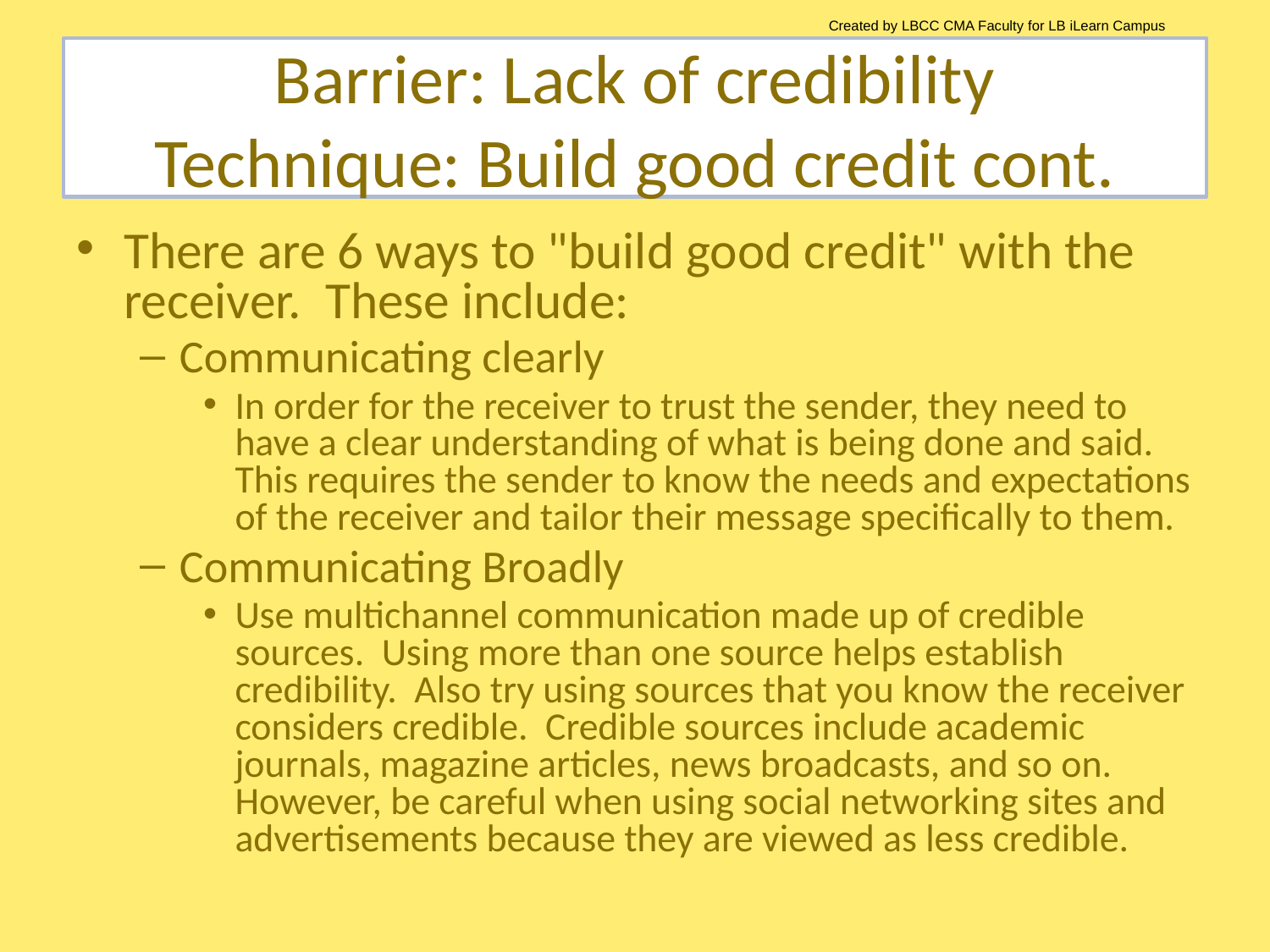

Created by LBCC CMA Faculty for LB iLearn Campus
# Barrier: Lack of credibility Technique: Build good credit cont.
There are 6 ways to "build good credit" with the receiver.  These include:
Communicating clearly
In order for the receiver to trust the sender, they need to have a clear understanding of what is being done and said.  This requires the sender to know the needs and expectations of the receiver and tailor their message specifically to them.
Communicating Broadly
Use multichannel communication made up of credible sources.  Using more than one source helps establish credibility.  Also try using sources that you know the receiver considers credible.  Credible sources include academic journals, magazine articles, news broadcasts, and so on.  However, be careful when using social networking sites and advertisements because they are viewed as less credible.